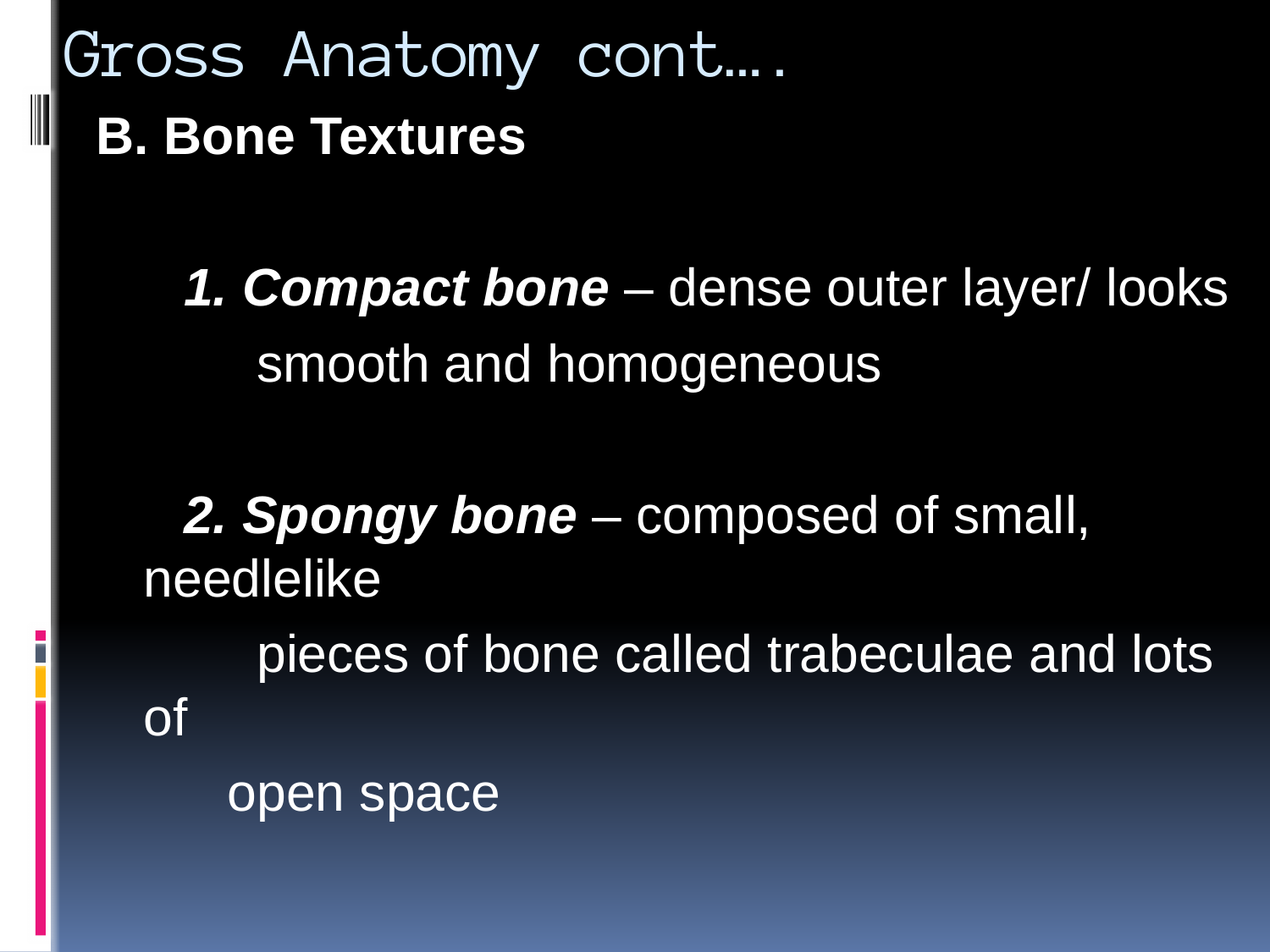

# Gross Anatomy cont….
B. Bone Textures

      1. Compact bone – dense outer layer/ looks
           smooth and homogeneous

      2. Spongy bone – composed of small, needlelike
           pieces of bone called trabeculae and lots of
         open space